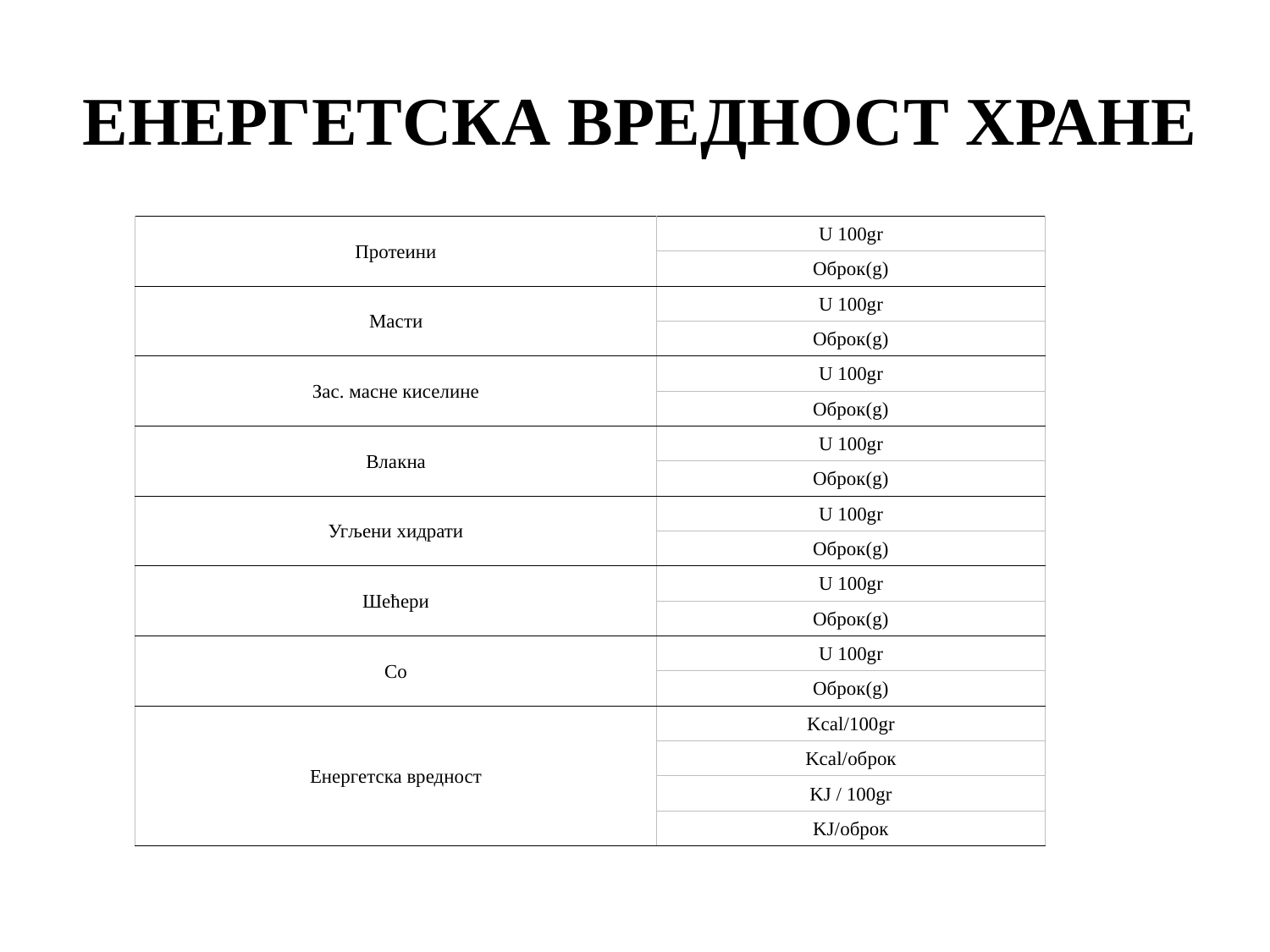

# ЕНЕРГЕТСКА ВРЕДНОСТ ХРАНЕ
| Протеини | U 100gr |
| --- | --- |
|  | Оброк(g) |
| Масти | U 100gr |
|  | Оброк(g) |
| Зас. масне киселине | U 100gr |
|  | Оброк(g) |
| Влакна | U 100gr |
|  | Оброк(g) |
| Угљени хидрати | U 100gr |
|  | Оброк(g) |
| Шећери | U 100gr |
|  | Оброк(g) |
| Со | U 100gr |
|  | Оброк(g) |
| Енергетска вредност | Kcal/100gr |
|  | Kcal/оброк |
|  | KJ / 100gr |
|  | KJ/оброк |